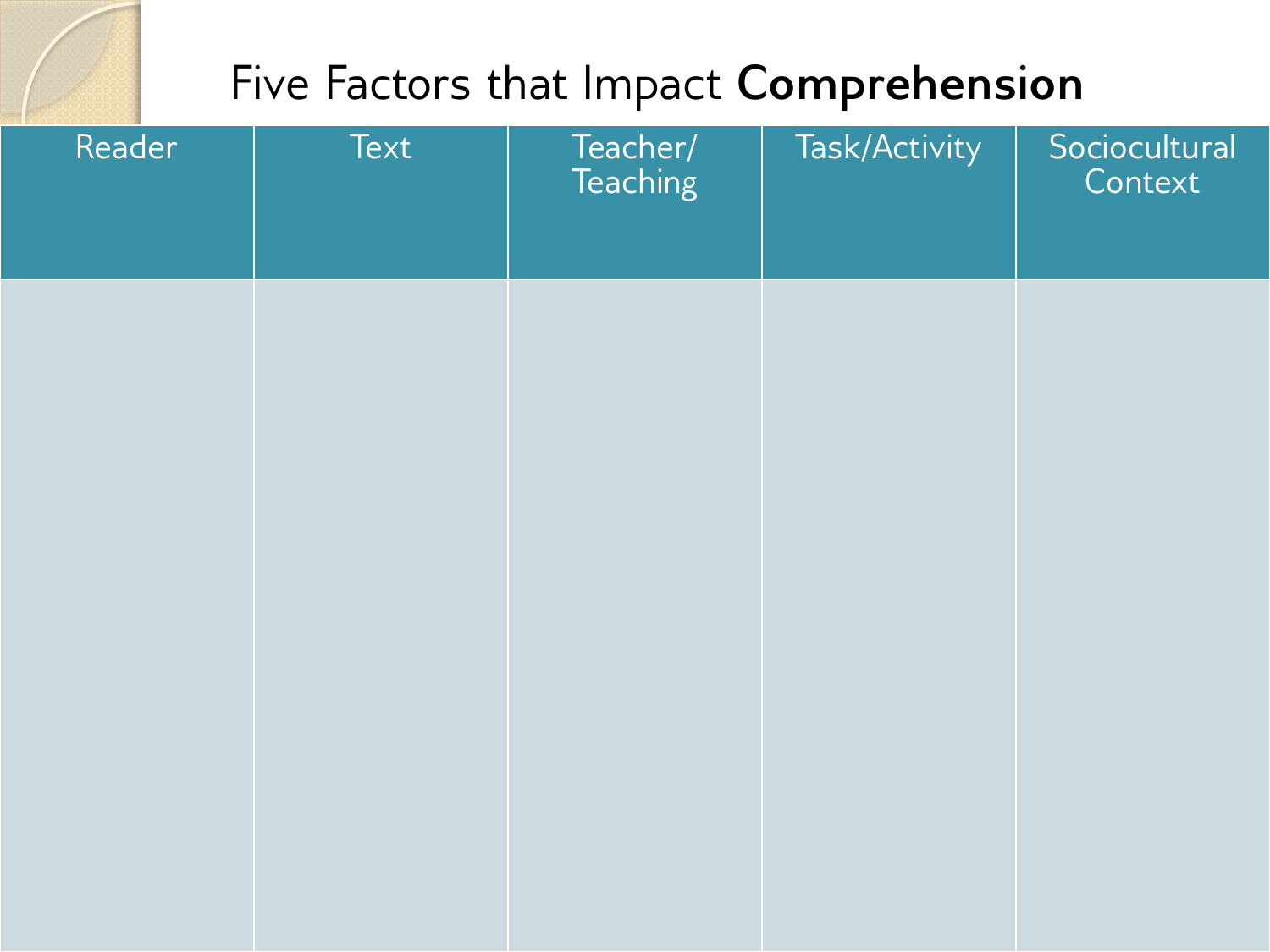

Five Factors that Impact Comprehension
| Reader | Text | Teacher/Teaching | Task/Activity | Sociocultural Context |
| --- | --- | --- | --- | --- |
|  |  |  |  |  |